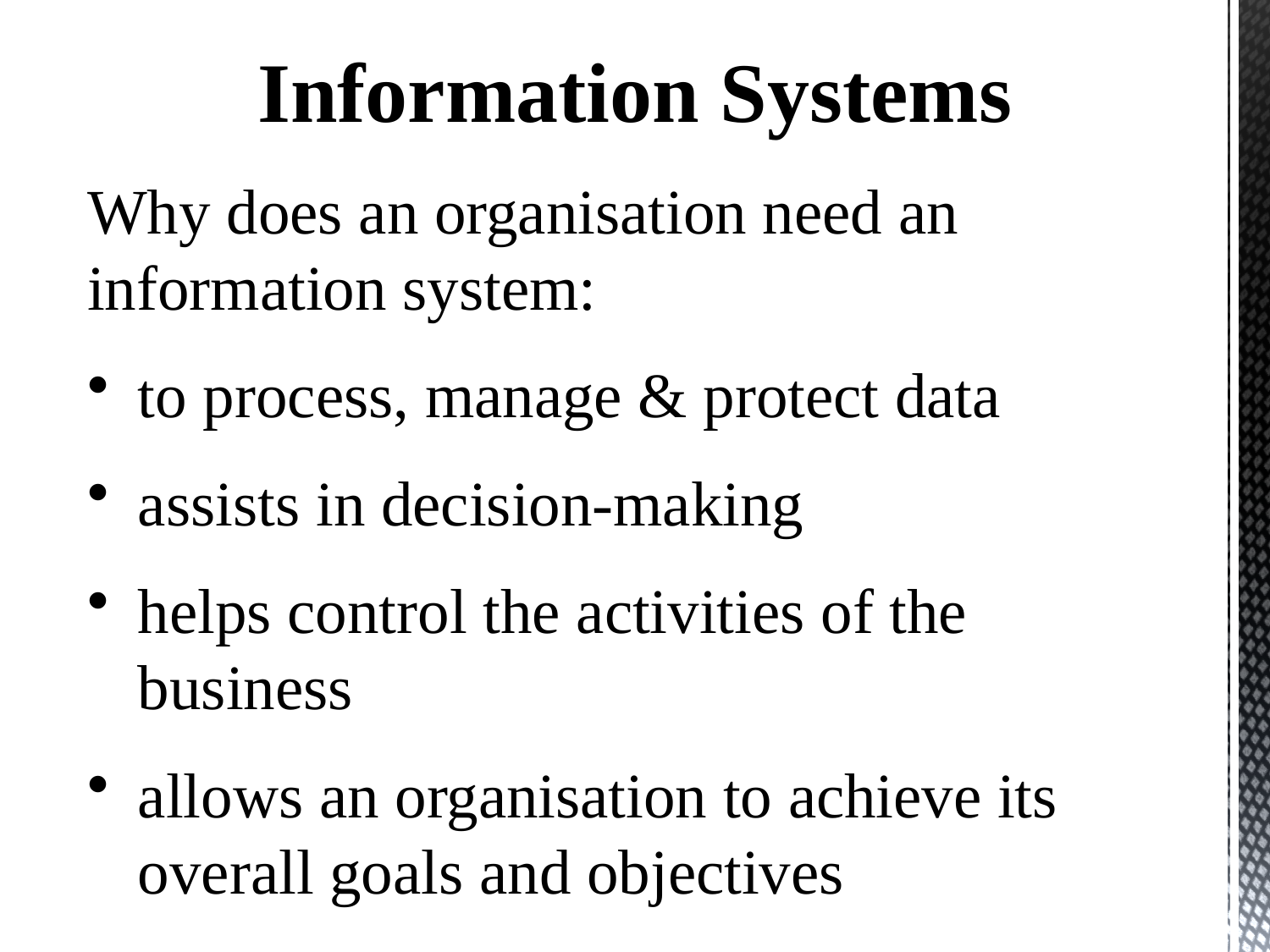

Information Systems
Why does an organisation need an information system:
to process, manage & protect data
assists in decision-making
helps control the activities of the business
allows an organisation to achieve its overall goals and objectives